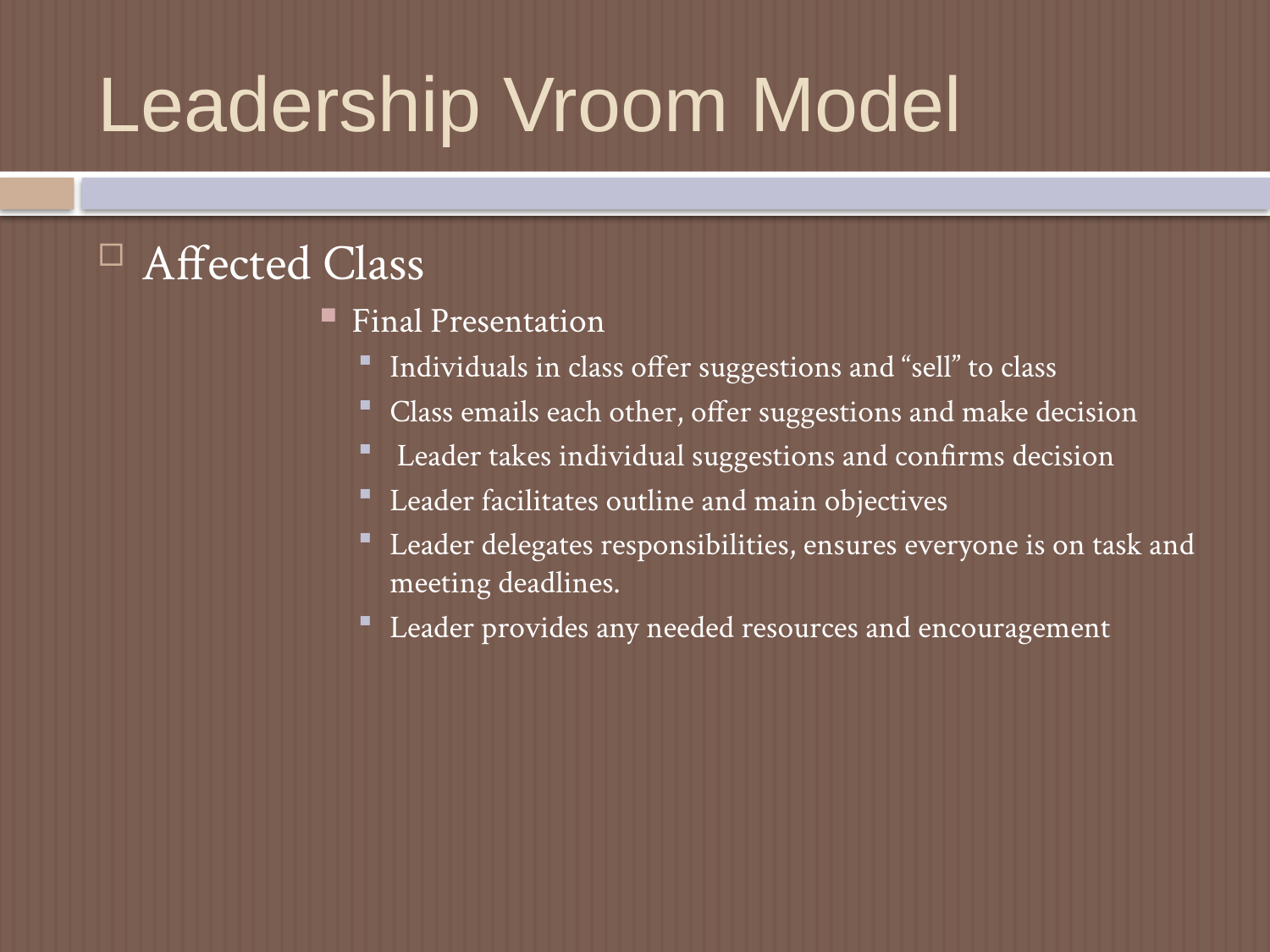

# Leadership Vroom Model
Affected Class
Final Presentation
Individuals in class offer suggestions and “sell” to class
Class emails each other, offer suggestions and make decision
 Leader takes individual suggestions and confirms decision
Leader facilitates outline and main objectives
Leader delegates responsibilities, ensures everyone is on task and meeting deadlines.
Leader provides any needed resources and encouragement